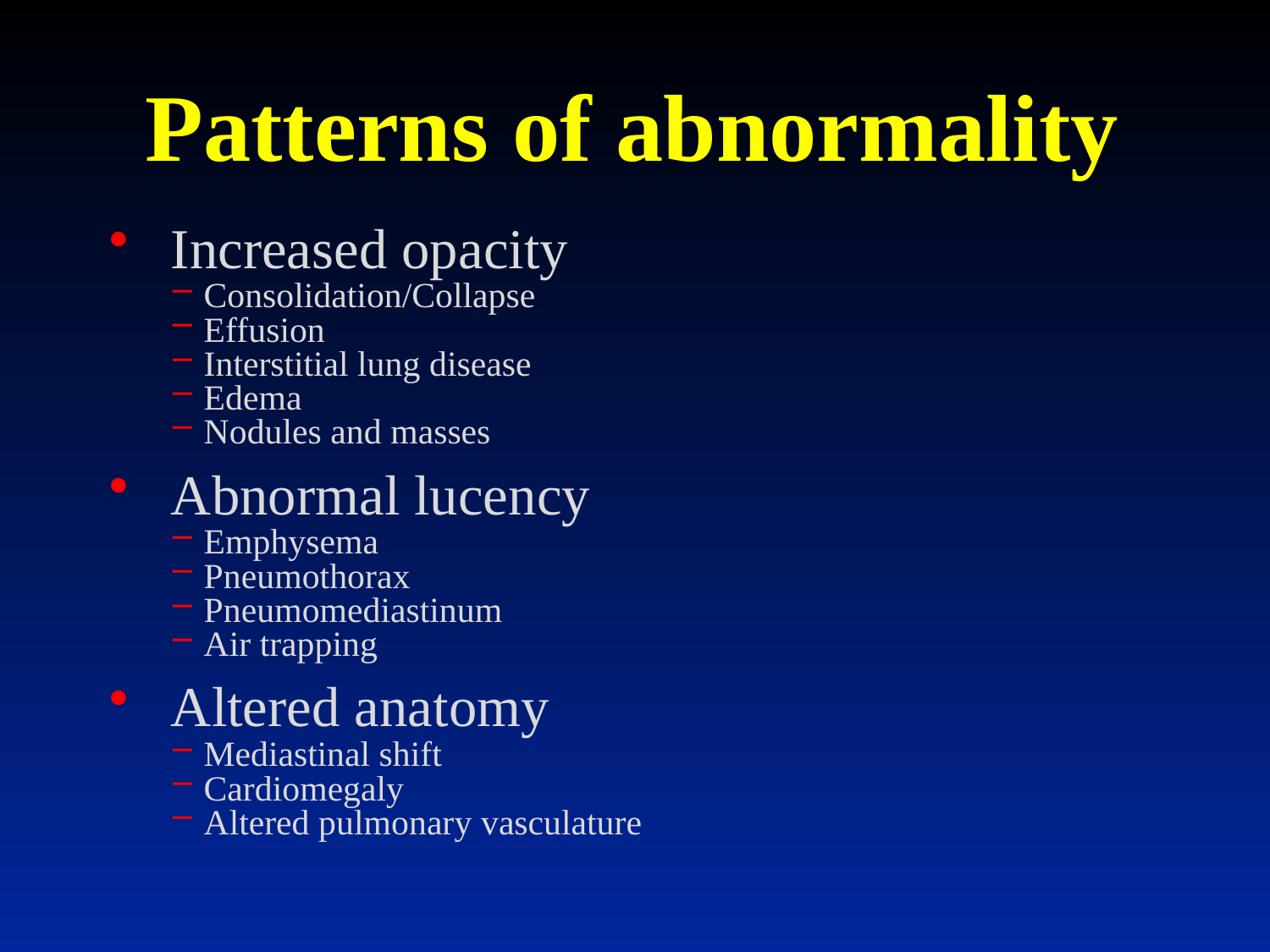

# Patterns of abnormality
 Increased opacity
Consolidation/Collapse
Effusion
Interstitial lung disease
Edema
Nodules and masses
 Abnormal lucency
Emphysema
Pneumothorax
Pneumomediastinum
Air trapping
 Altered anatomy
Mediastinal shift
Cardiomegaly
Altered pulmonary vasculature